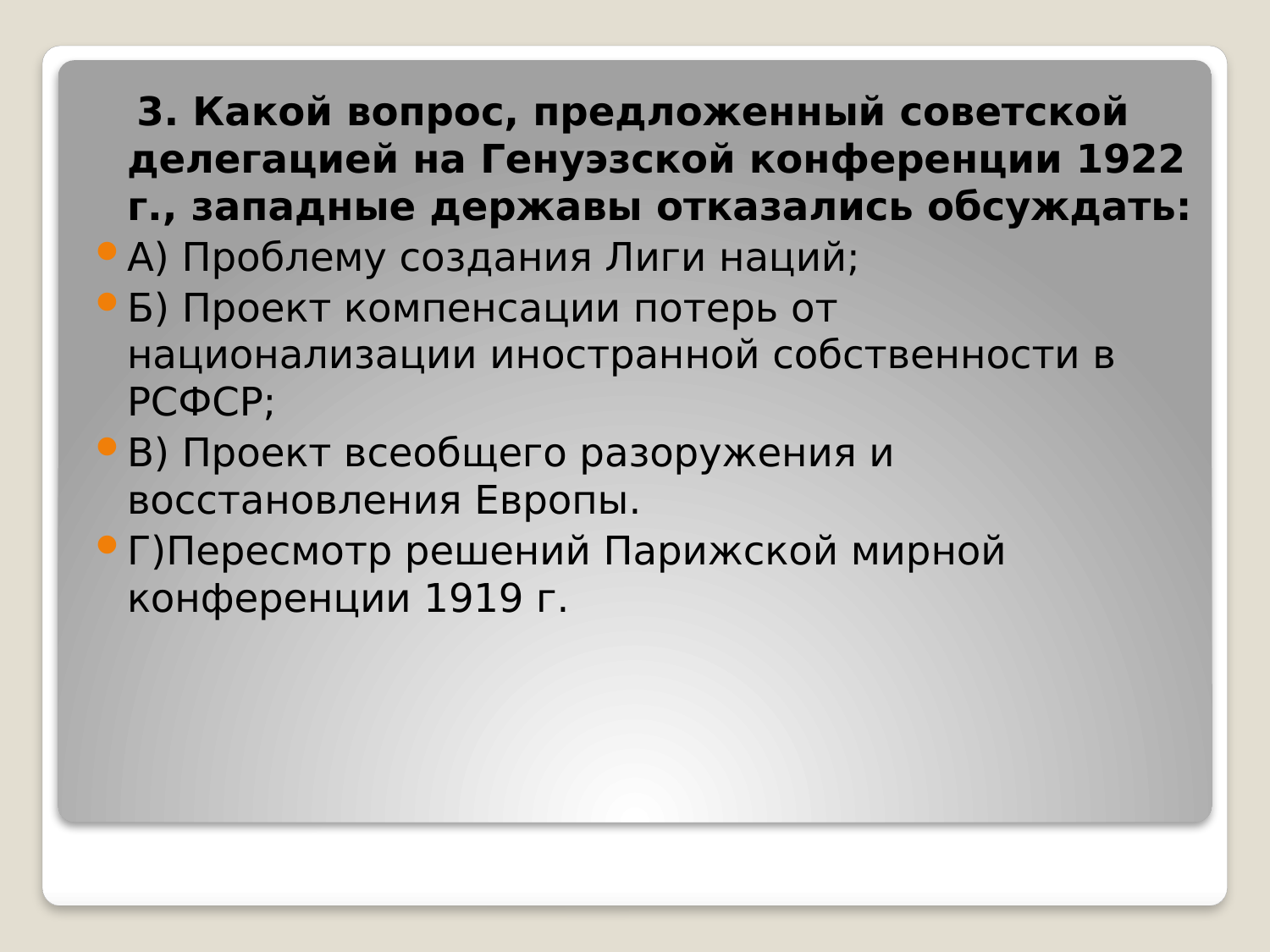

3. Какой вопрос, предложенный советской делегацией на Генуэзской конференции 1922 г., западные державы отказались обсуждать:
А) Проблему создания Лиги наций;
Б) Проект компенсации потерь от национализации иностранной собственности в РСФСР;
В) Проект всеобщего разоружения и восстановления Европы.
Г)Пересмотр решений Парижской мирной конференции 1919 г.

#